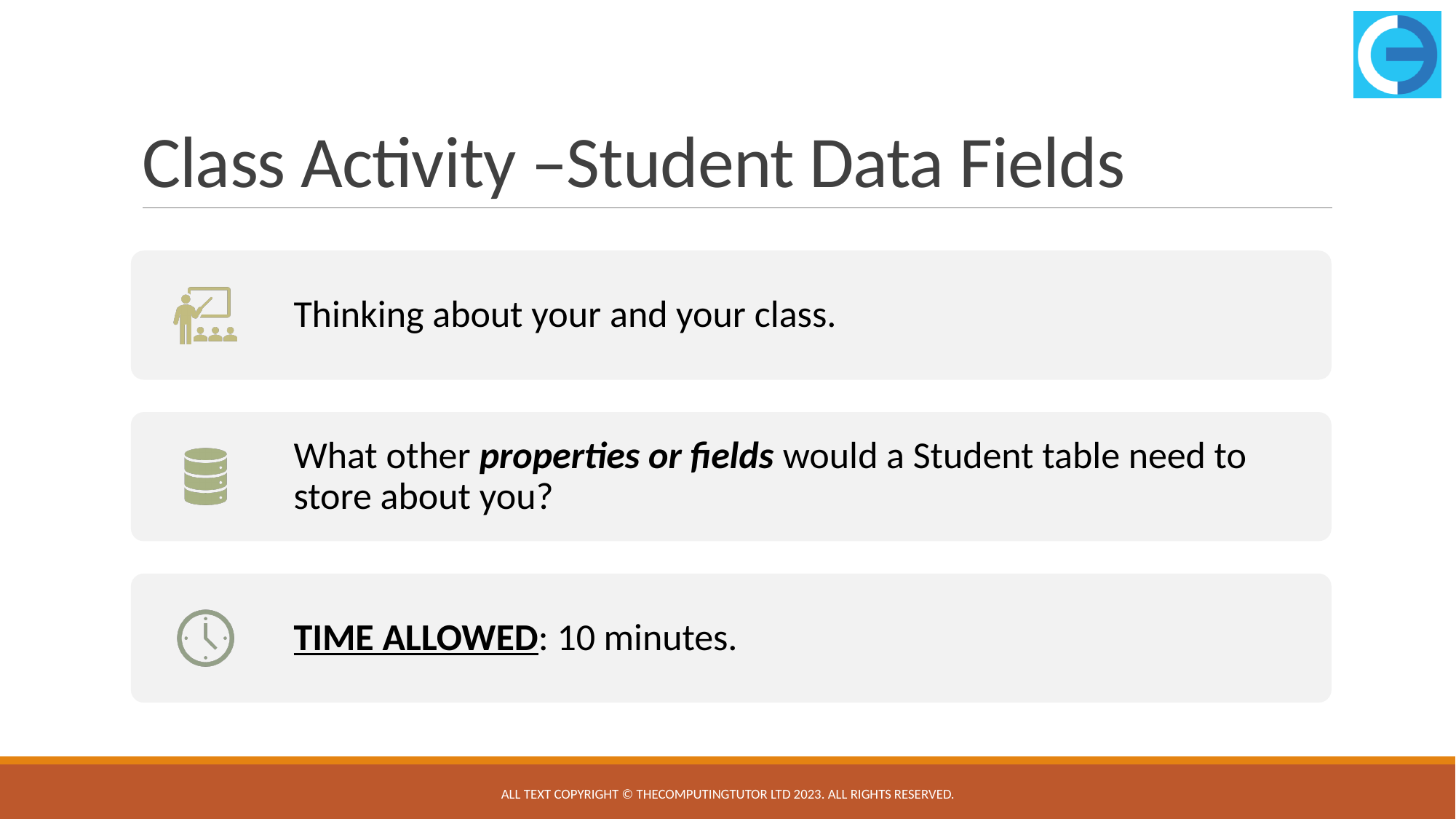

# Class Activity –Student Data Fields
Thinking about your and your class.
What other properties or fields would a Student table need to store about you?
TIME ALLOWED: 10 minutes.
All text copyright © TheComputingTutor Ltd 2023. All rights Reserved.